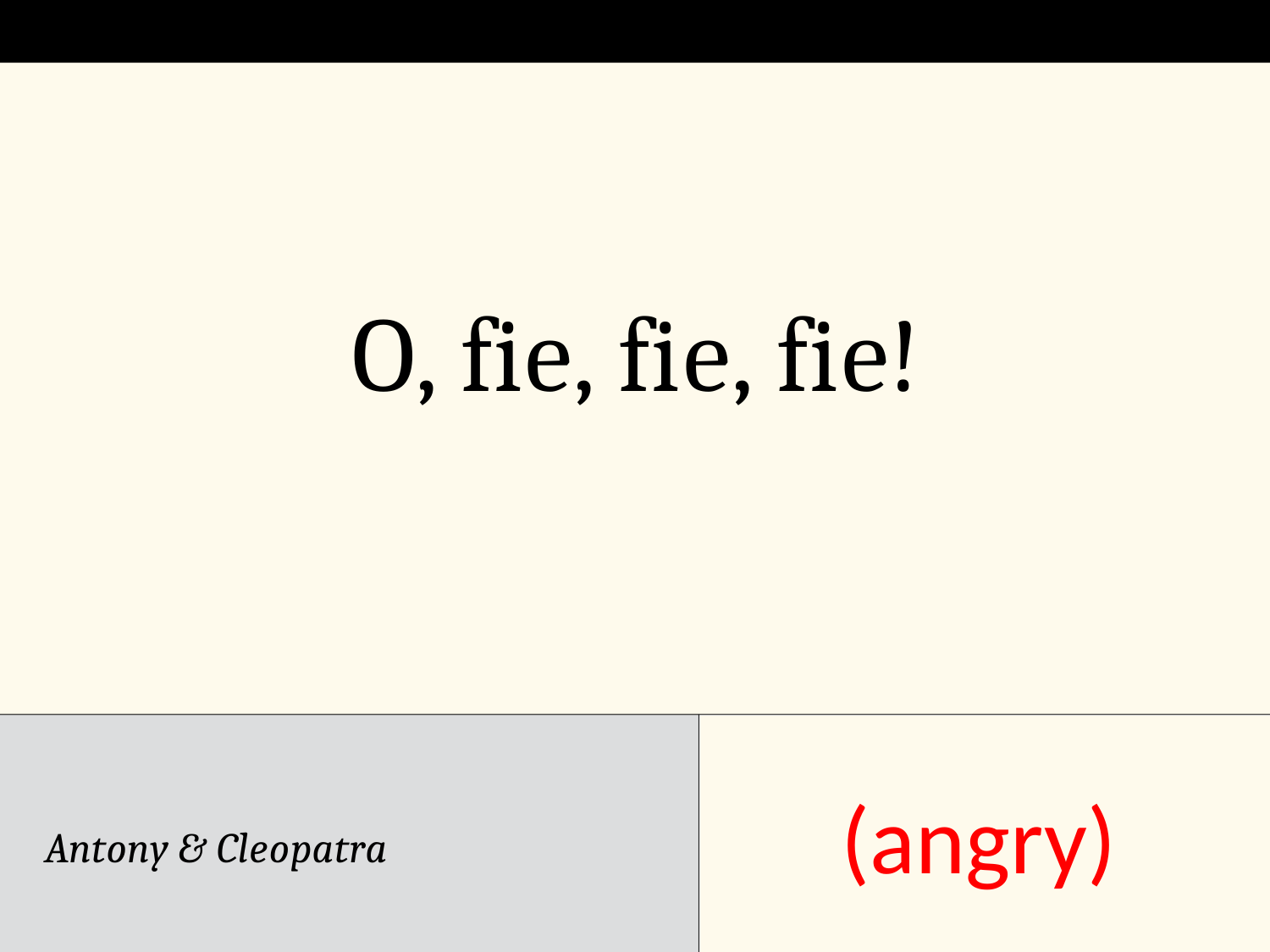

O, fie, fie, fie!
(angry)
Antony & Cleopatra